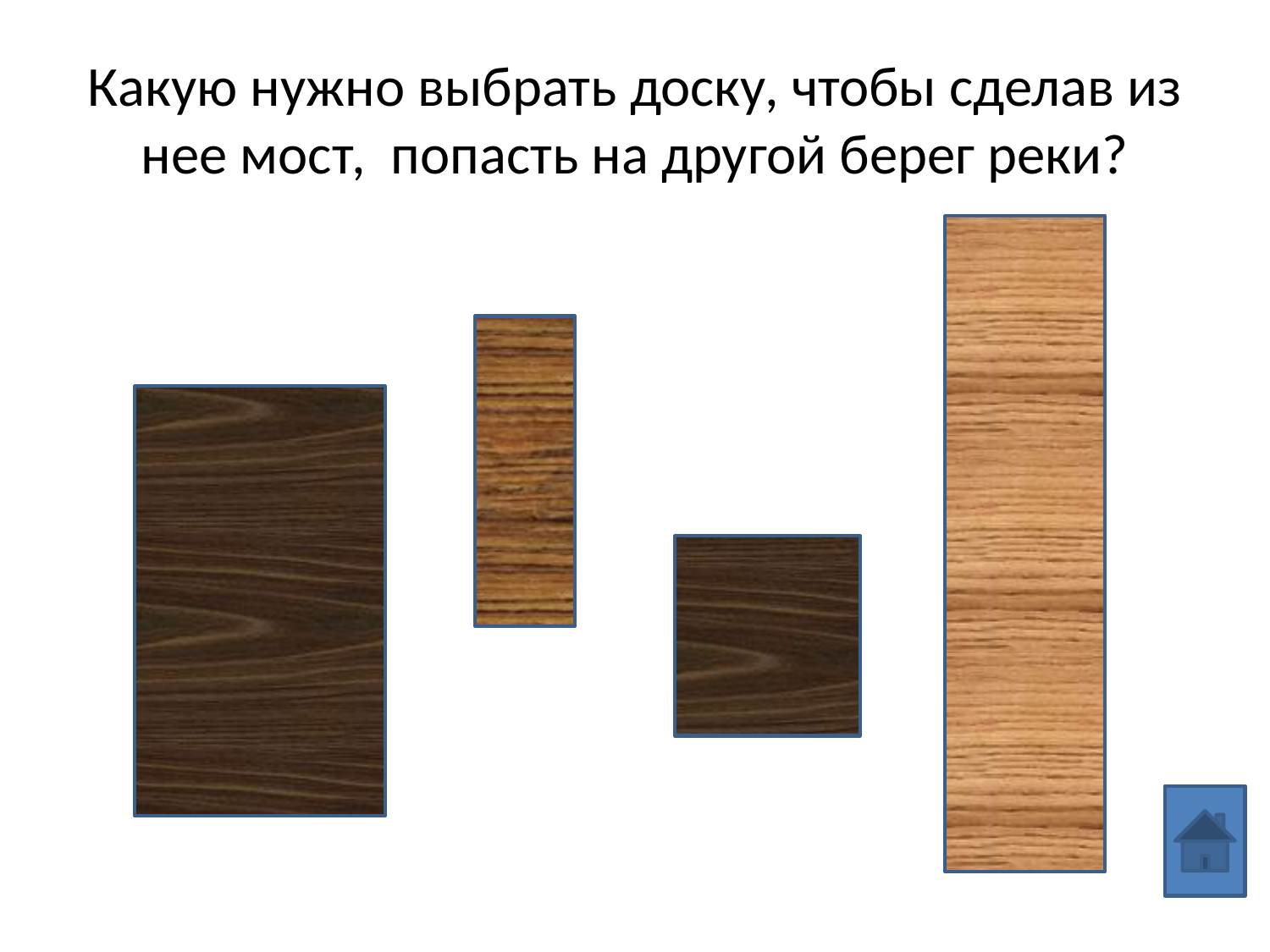

# Какую нужно выбрать доску, чтобы сделав из нее мост,  попасть на другой берег реки?